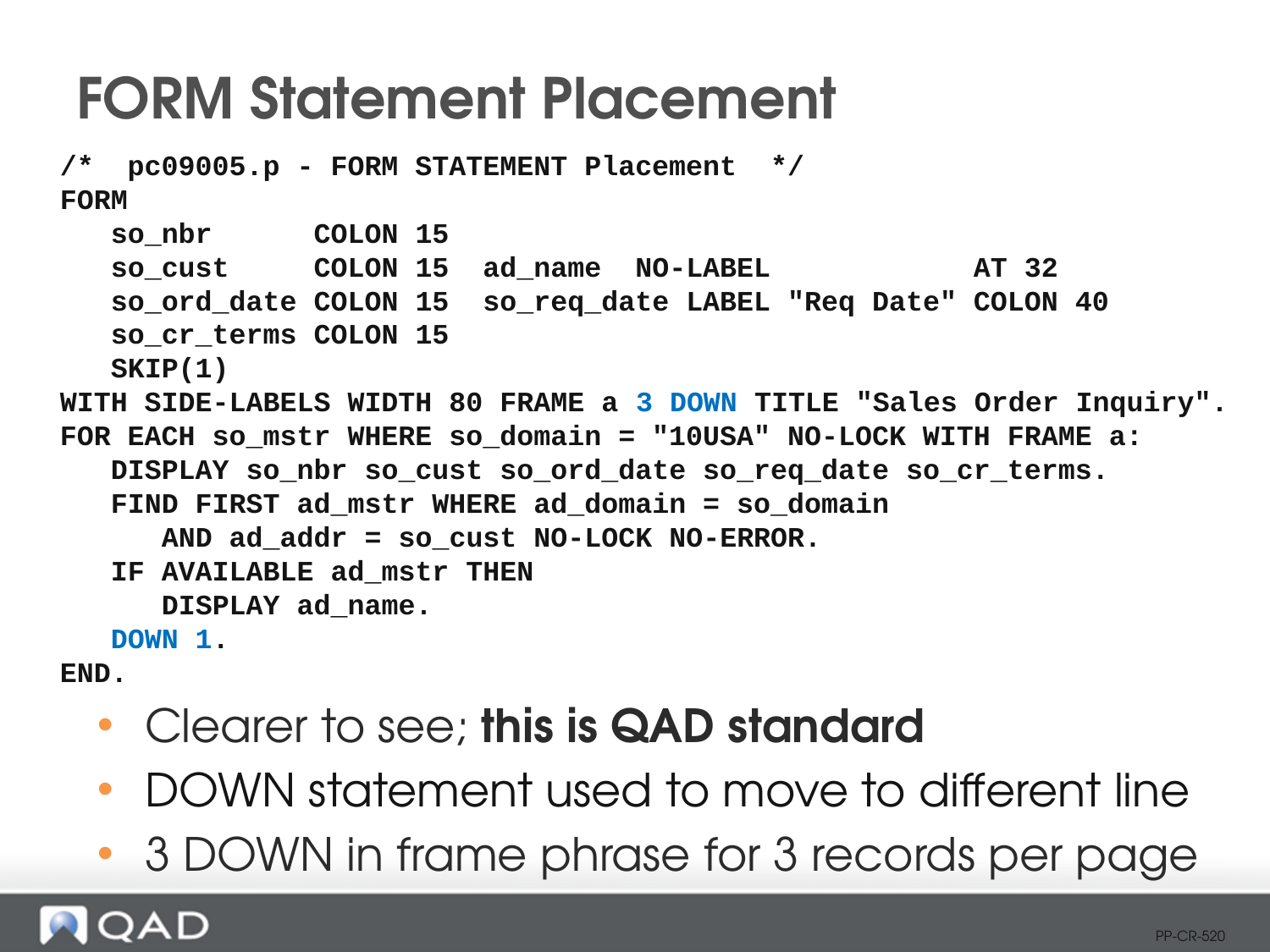

# FORM Statement Placement
/*  pc09005.p - FORM STATEMENT Placement  */
FORM
   so_nbr      COLON 15
   so_cust     COLON 15  ad_name  NO-LABEL            AT 32
   so_ord_date COLON 15  so_req_date LABEL "Req Date" COLON 40
   so_cr_terms COLON 15
   SKIP(1)
WITH SIDE-LABELS WIDTH 80 FRAME a 3 DOWN TITLE "Sales Order Inquiry".
FOR EACH so_mstr WHERE so_domain = "10USA" NO-LOCK WITH FRAME a:
   DISPLAY so_nbr so_cust so_ord_date so_req_date so_cr_terms.
   FIND FIRST ad_mstr WHERE ad_domain = so_domain
      AND ad_addr = so_cust NO-LOCK NO-ERROR.
   IF AVAILABLE ad_mstr THEN
      DISPLAY ad_name.
   DOWN 1.
END.

Clearer to see; this is QAD standard
DOWN statement used to move to different line
3 DOWN in frame phrase for 3 records per page

PP-CR-520